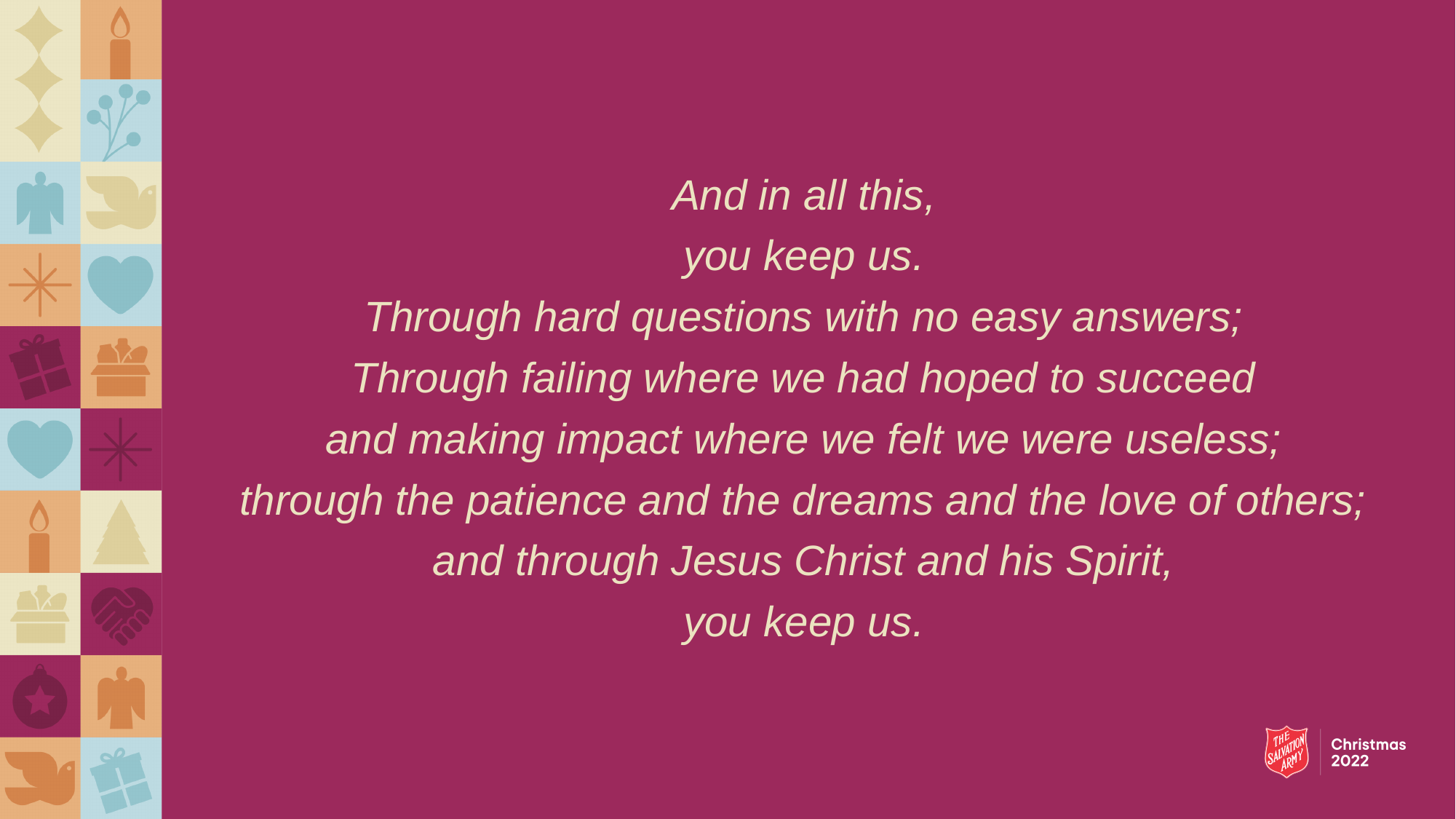

And in all this,
you keep us.
Through hard questions with no easy answers;
Through failing where we had hoped to succeed
and making impact where we felt we were useless;
through the patience and the dreams and the love of others;
and through Jesus Christ and his Spirit,
you keep us.